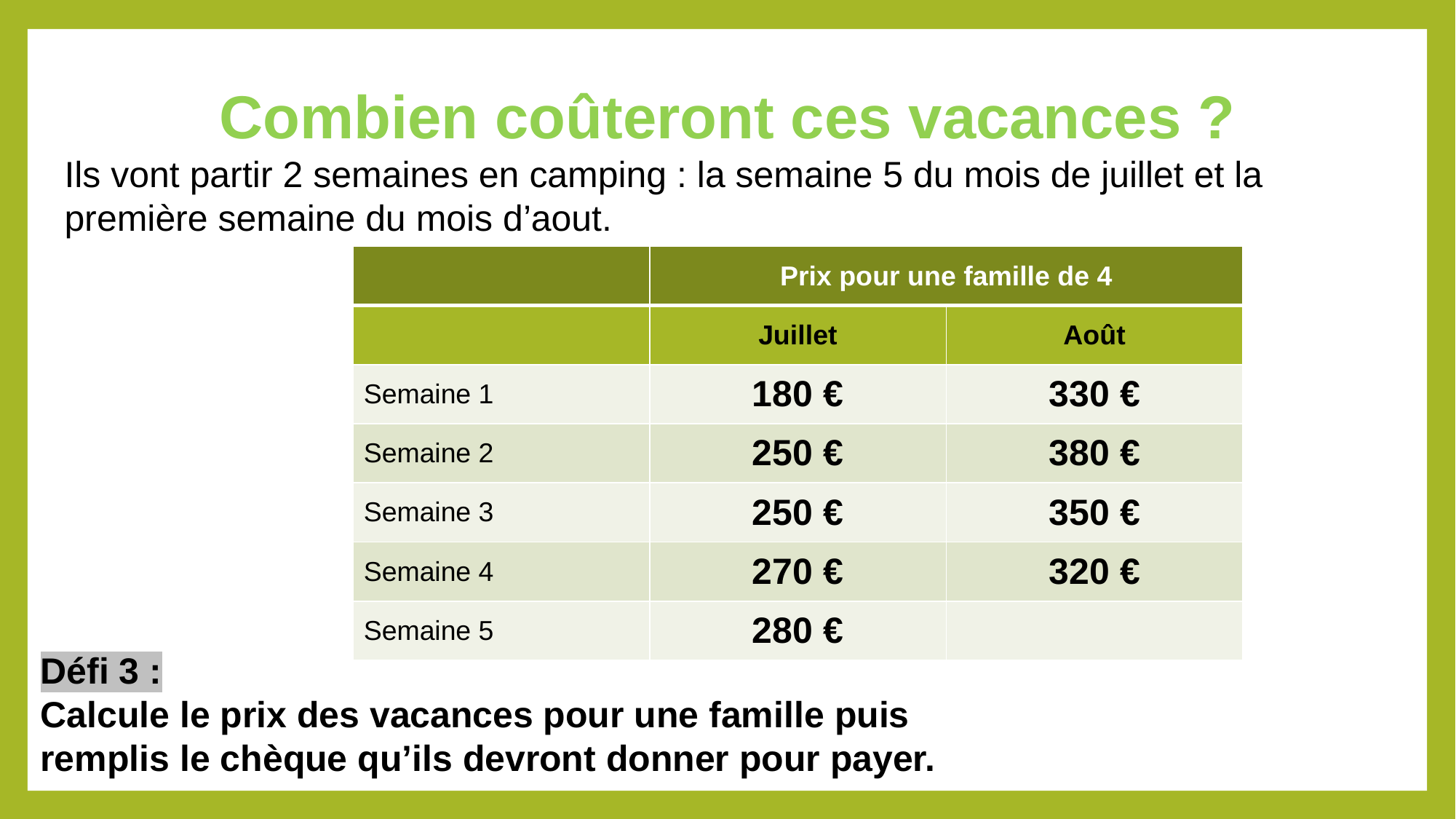

Combien coûteront ces vacances ?
Ils vont partir 2 semaines en camping : la semaine 5 du mois de juillet et la première semaine du mois d’aout.

|  | Prix pour une famille de 4 |  |
| --- | --- | --- |
|  | Juillet | Août |
| Semaine 1 | 180 € | 330 € |
| Semaine 2 | 250 € | 380 € |
| Semaine 3 | 250 € | 350 € |
| Semaine 4 | 270 € | 320 € |
| Semaine 5 | 280 € |  |
Défi 3 :
Calcule le prix des vacances pour une famille puis remplis le chèque qu’ils devront donner pour payer.